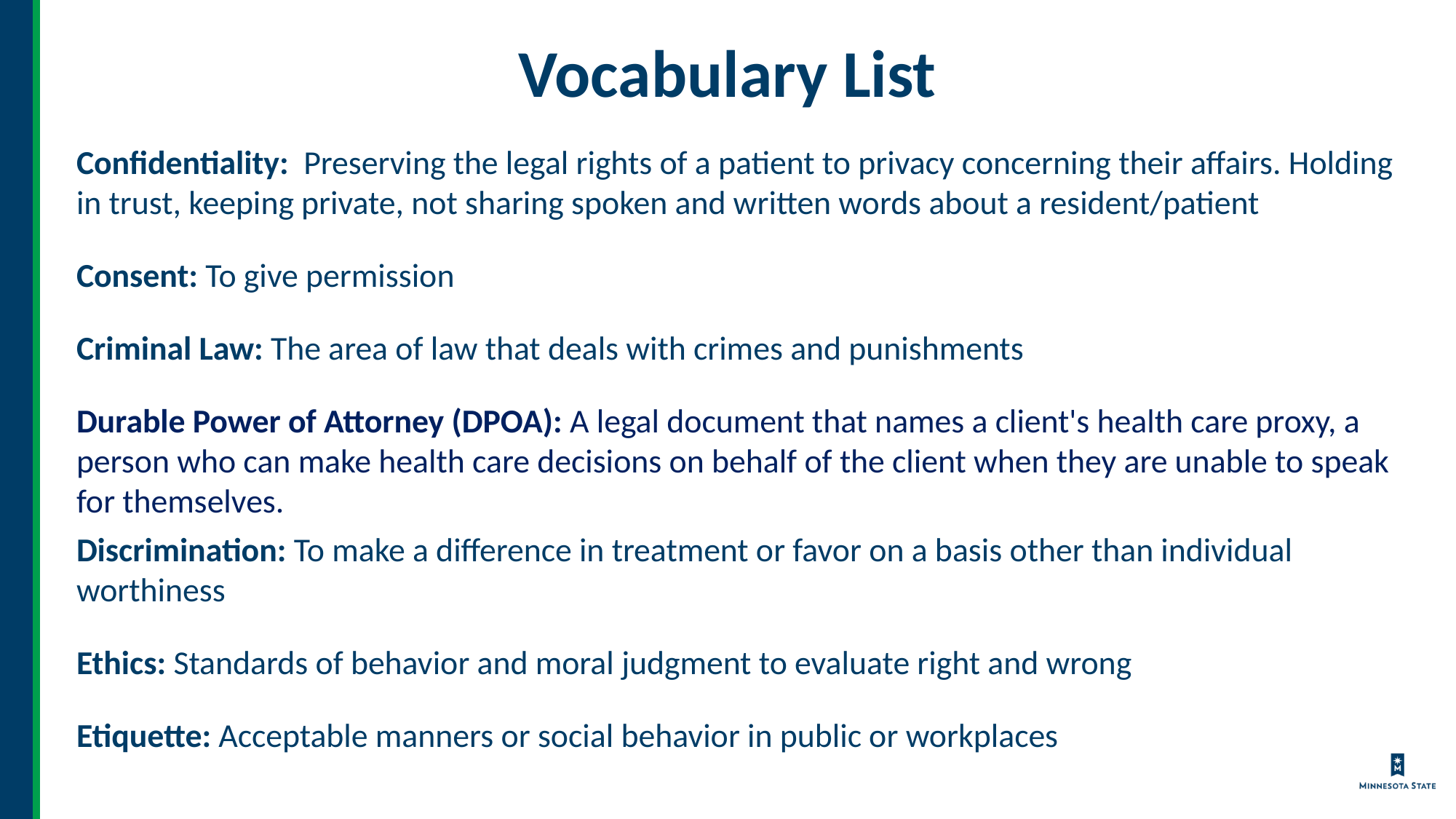

# Vocabulary List
Confidentiality:  Preserving the legal rights of a patient to privacy concerning their affairs. Holding in trust, keeping private, not sharing spoken and written words about a resident/patient

Consent: To give permission

Criminal Law: The area of law that deals with crimes and punishments

Durable Power of Attorney (DPOA): A legal document that names a client's health care proxy, a person who can make health care decisions on behalf of the client when they are unable to speak for themselves.
Discrimination: To make a difference in treatment or favor on a basis other than individual worthiness

Ethics: Standards of behavior and moral judgment to evaluate right and wrong

Etiquette: Acceptable manners or social behavior in public or workplaces